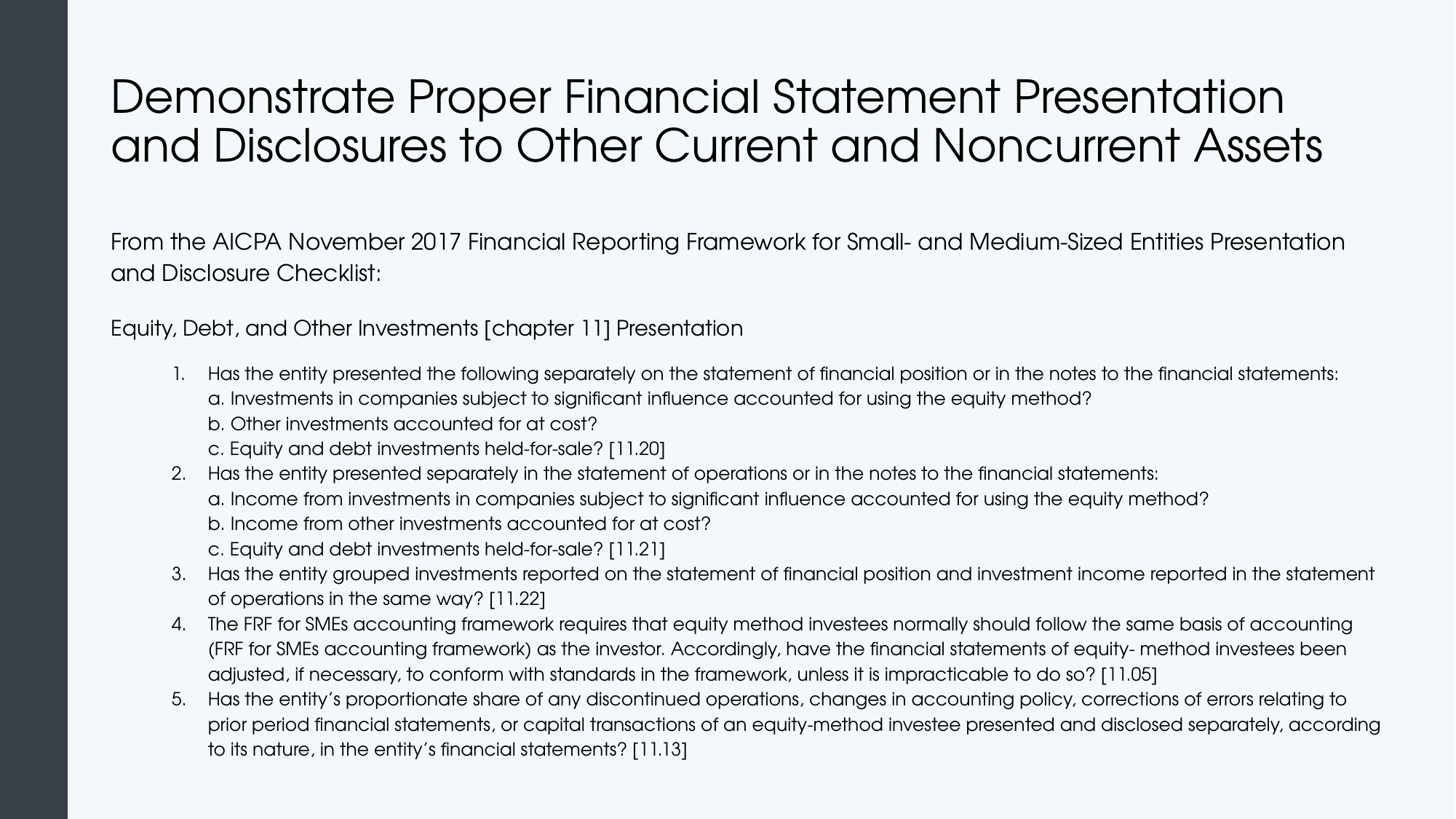

# Demonstrate Proper Financial Statement Presentation and Disclosures to Other Current and Noncurrent Assets
From the AICPA November 2017 Financial Reporting Framework for Small- and Medium-Sized Entities Presentation and Disclosure Checklist:

Equity, Debt, and Other Investments [chapter 11] Presentation
Has the entity presented the following separately on the statement of financial position or in the notes to the financial statements:
a. Investments in companies subject to significant influence accounted for using the equity method?
b. Other investments accounted for at cost?
c. Equity and debt investments held-for-sale? [11.20]
Has the entity presented separately in the statement of operations or in the notes to the financial statements:
a. Income from investments in companies subject to significant influence accounted for using the equity method?
b. Income from other investments accounted for at cost?
c. Equity and debt investments held-for-sale? [11.21]
Has the entity grouped investments reported on the statement of financial position and investment income reported in the statement of operations in the same way? [11.22]
The FRF for SMEs accounting framework requires that equity method investees normally should follow the same basis of accounting (FRF for SMEs accounting framework) as the investor. Accordingly, have the financial statements of equity- method investees been adjusted, if necessary, to conform with standards in the framework, unless it is impracticable to do so? [11.05]
Has the entity’s proportionate share of any discontinued operations, changes in accounting policy, corrections of errors relating to prior period financial statements, or capital transactions of an equity-method investee presented and disclosed separately, according to its nature, in the entity’s financial statements? [11.13]